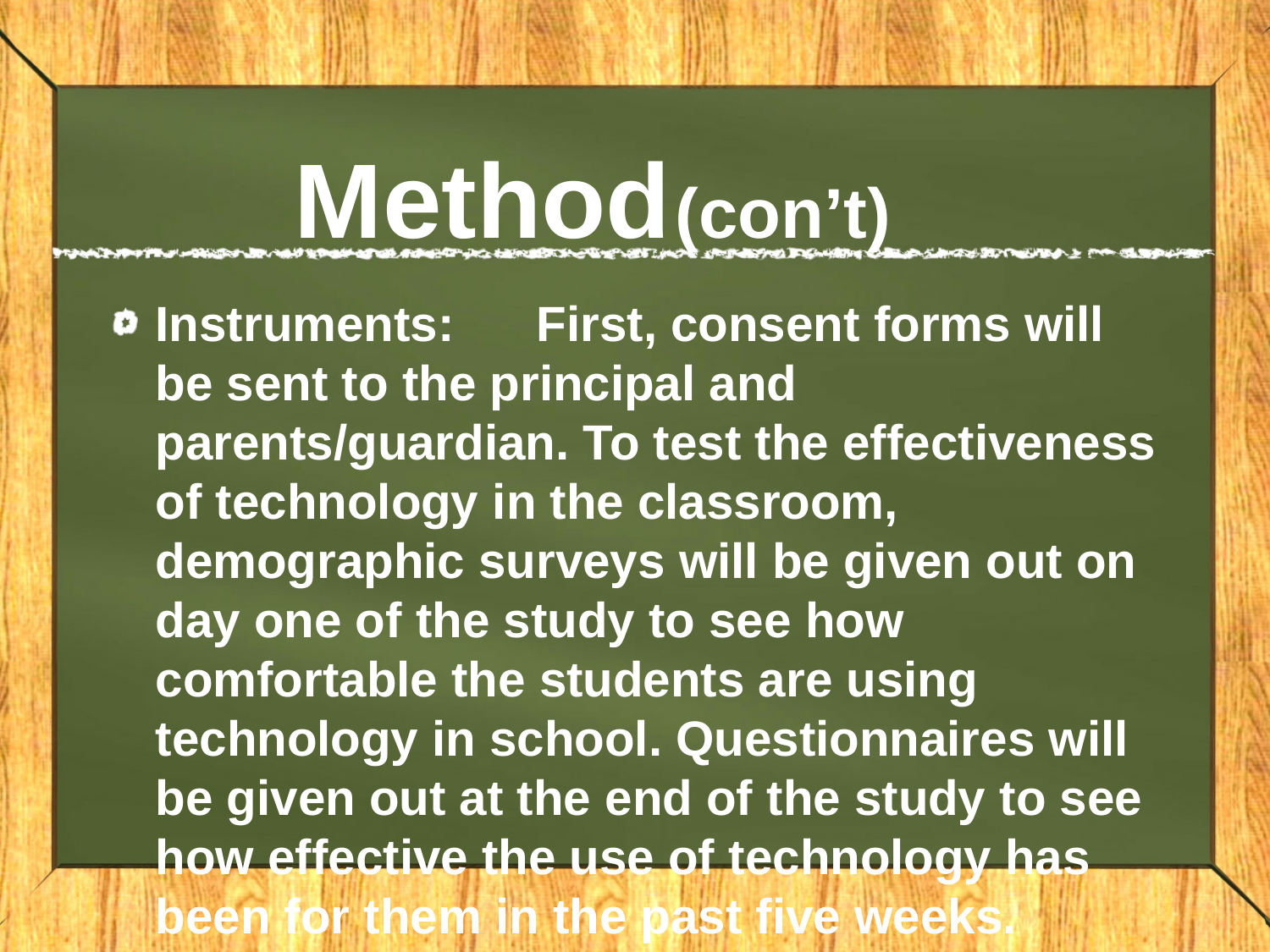

# Method	(con’t)
Instruments:	First, consent forms will be sent to the principal and parents/guardian. To test the effectiveness of technology in the classroom, demographic surveys will be given out on day one of the study to see how comfortable the students are using technology in school. Questionnaires will be given out at the end of the study to see how effective the use of technology has been for them in the past five weeks.